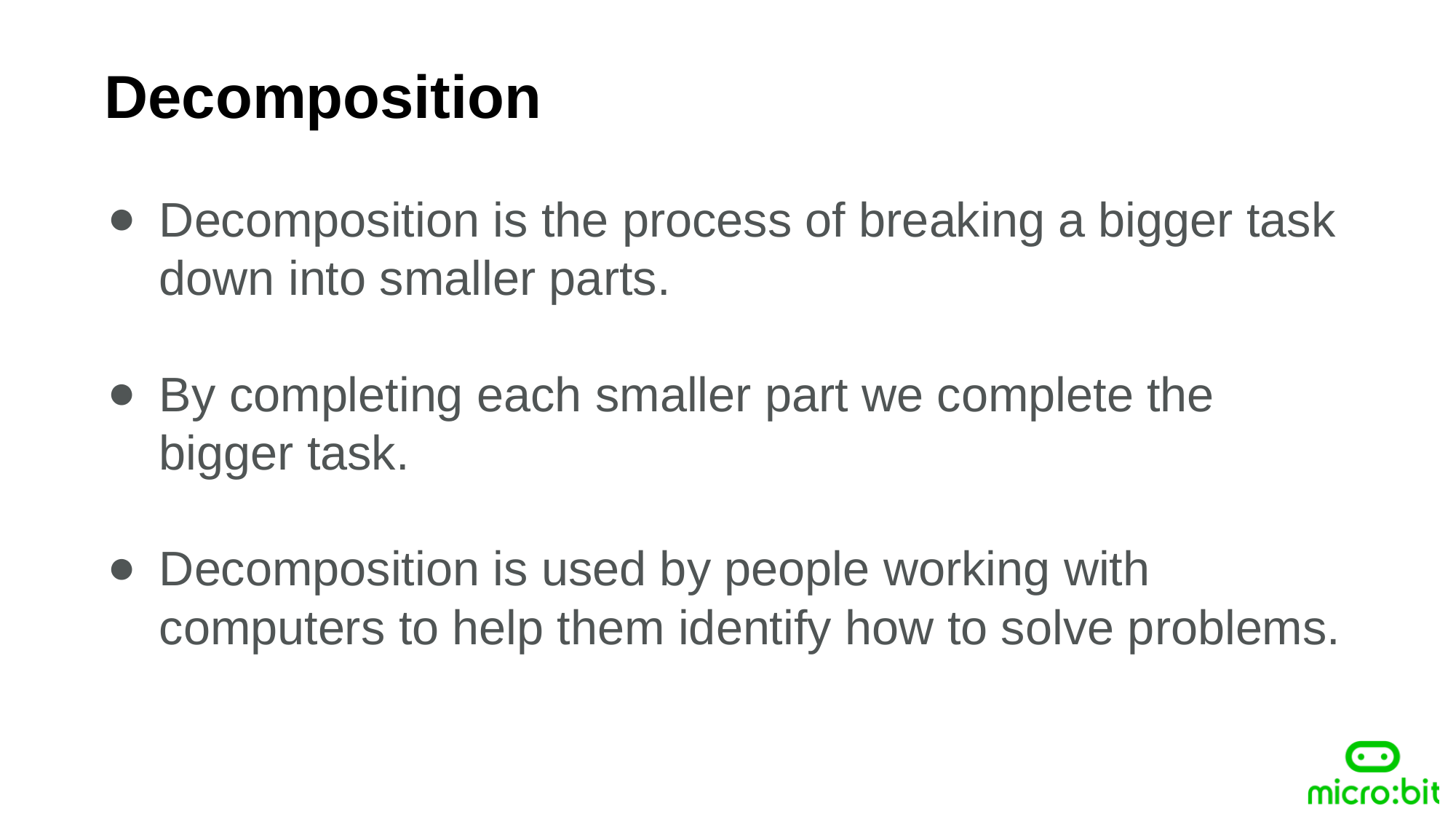

Decomposition

Decomposition is the process of breaking a bigger task down into smaller parts.

By completing each smaller part we complete the bigger task.

Decomposition is used by people working with computers to help them identify how to solve problems.